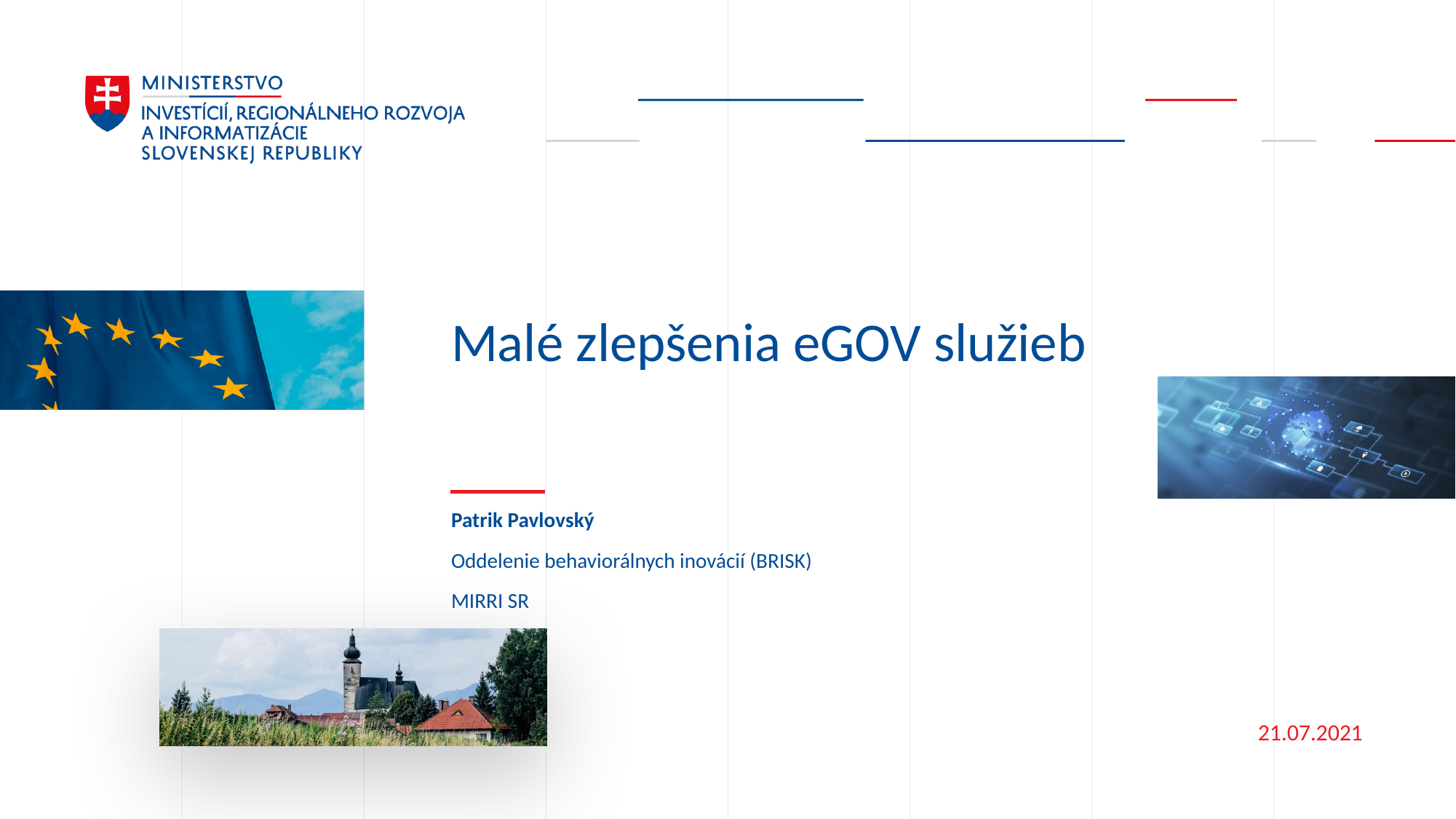

Malé zlepšenia eGOV služieb

Patrik Pavlovský
Oddelenie behaviorálnych inovácií (BRISK)
MIRRI SR

21.07.2021